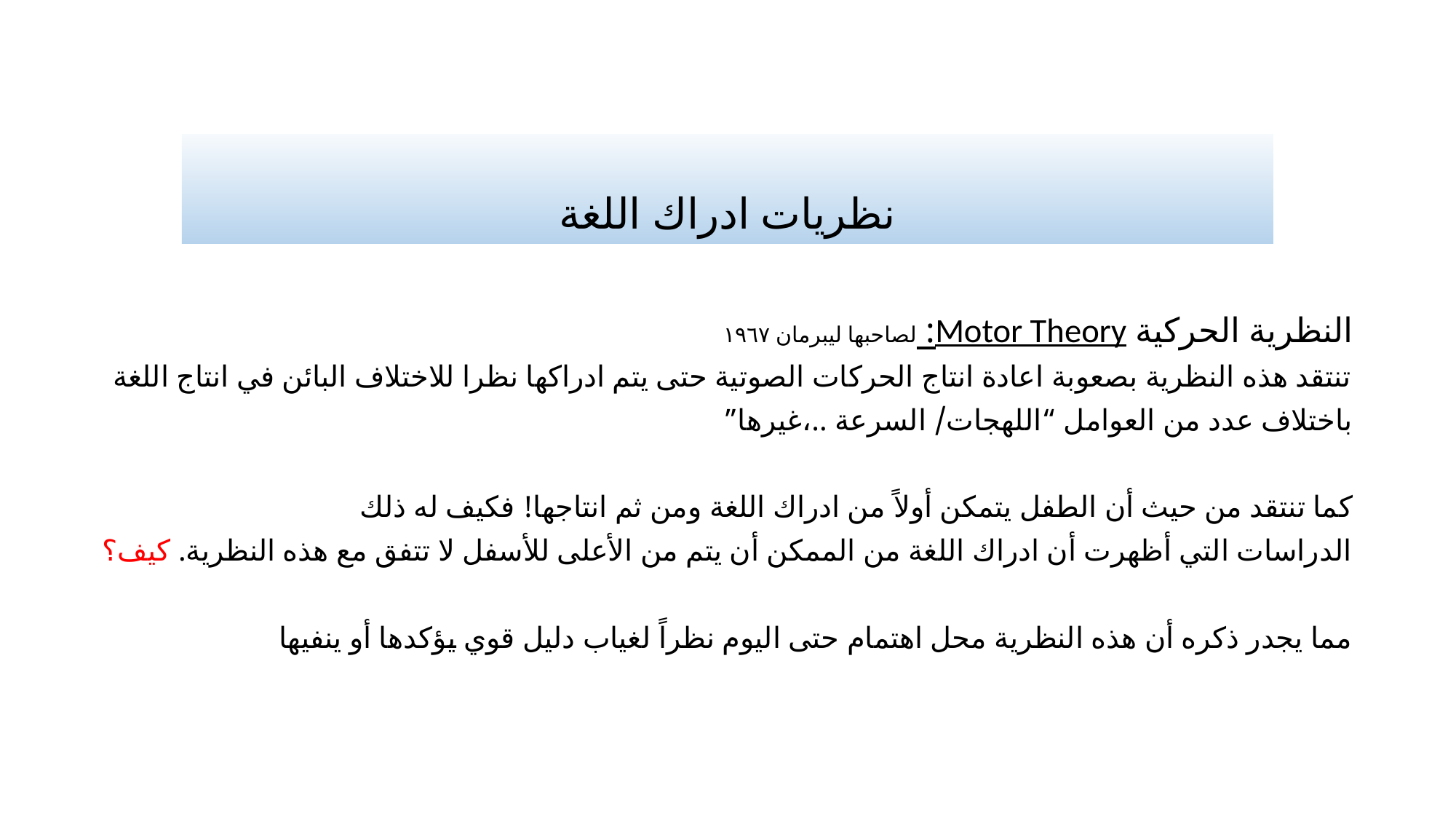

# نظريات ادراك اللغة
النظرية الحركية Motor Theory: لصاحبها ليبرمان ١٩٦٧
تنتقد هذه النظرية بصعوبة اعادة انتاج الحركات الصوتية حتى يتم ادراكها نظرا للاختلاف البائن في انتاج اللغة
باختلاف عدد من العوامل “اللهجات/ السرعة ..،غيرها”

كما تنتقد من حيث أن الطفل يتمكن أولاً من ادراك اللغة ومن ثم انتاجها! فكيف له ذلك
الدراسات التي أظهرت أن ادراك اللغة من الممكن أن يتم من الأعلى للأسفل لا تتفق مع هذه النظرية. كيف؟

مما يجدر ذكره أن هذه النظرية محل اهتمام حتى اليوم نظراً لغياب دليل قوي يؤكدها أو ينفيها